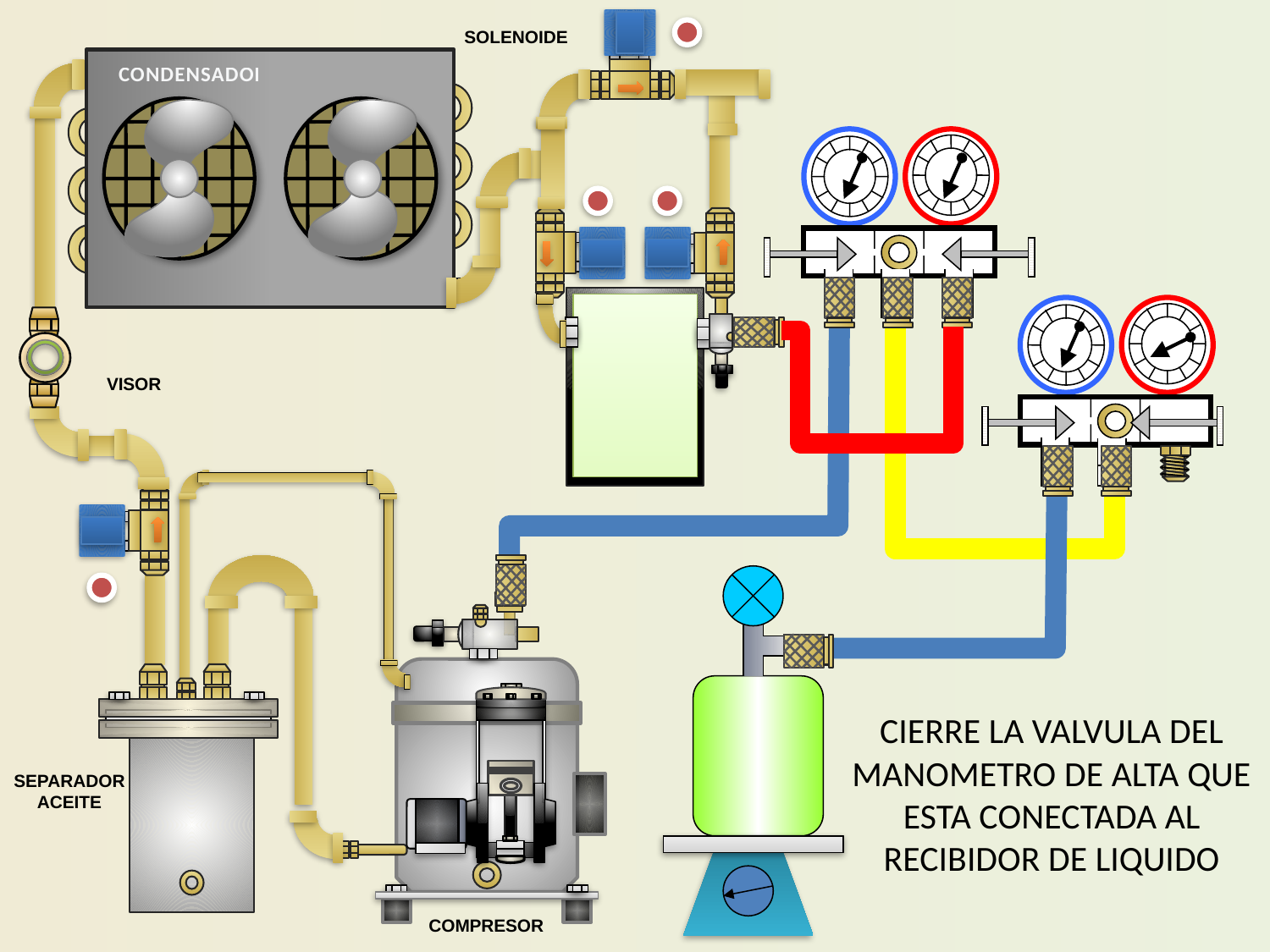

SOLENOIDE

CONDENSADOR

VISOR

# CIERRE LA VALVULA DEL MANOMETRO DE ALTA QUE ESTA CONECTADA AL RECIBIDOR DE LIQUIDO

SEPARADOR
ACEITE

COMPRESOR